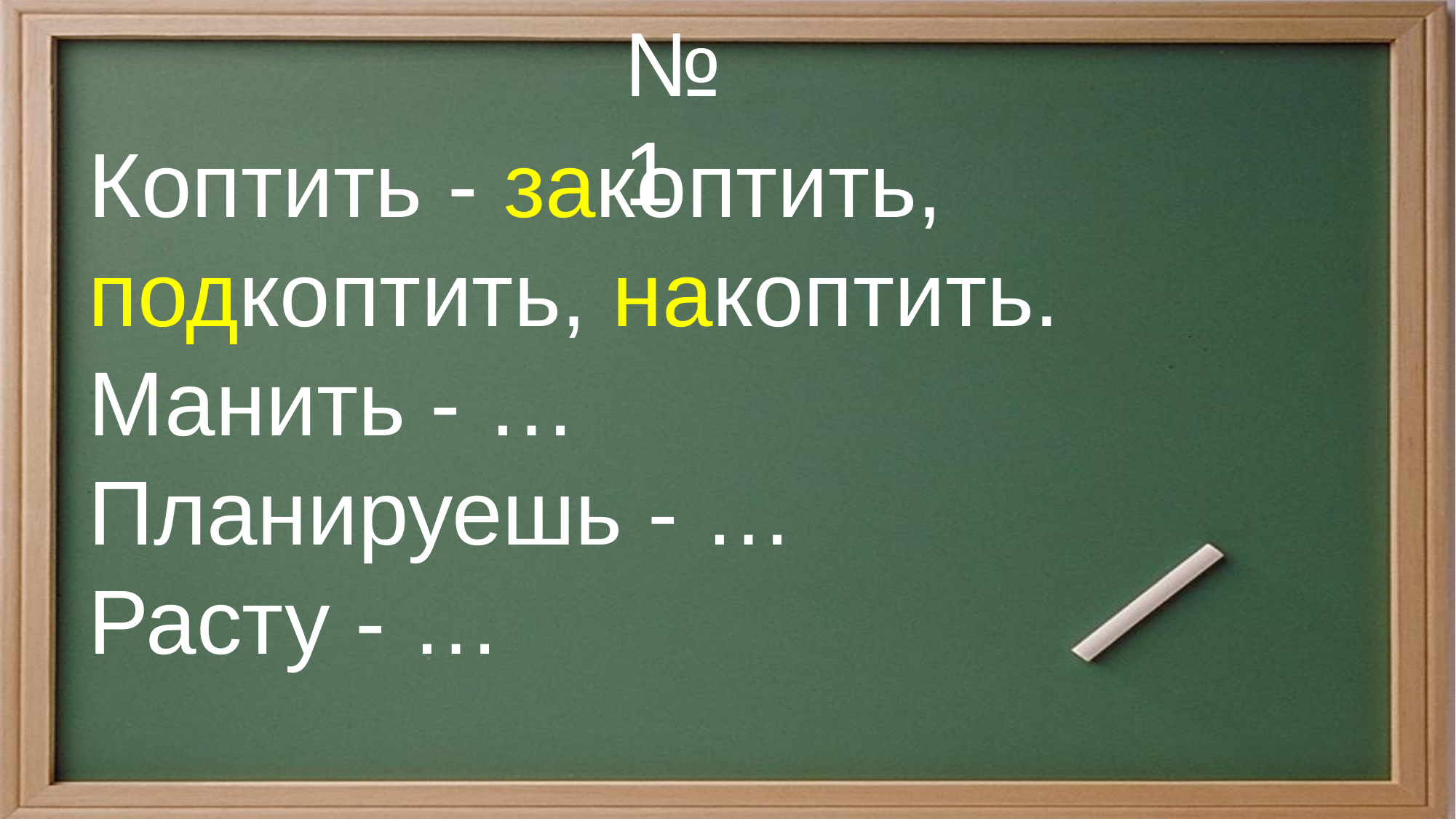

№1
Коптить - закоптить, подкоптить, накоптить.
Манить - …
Планируешь - …
Расту - …